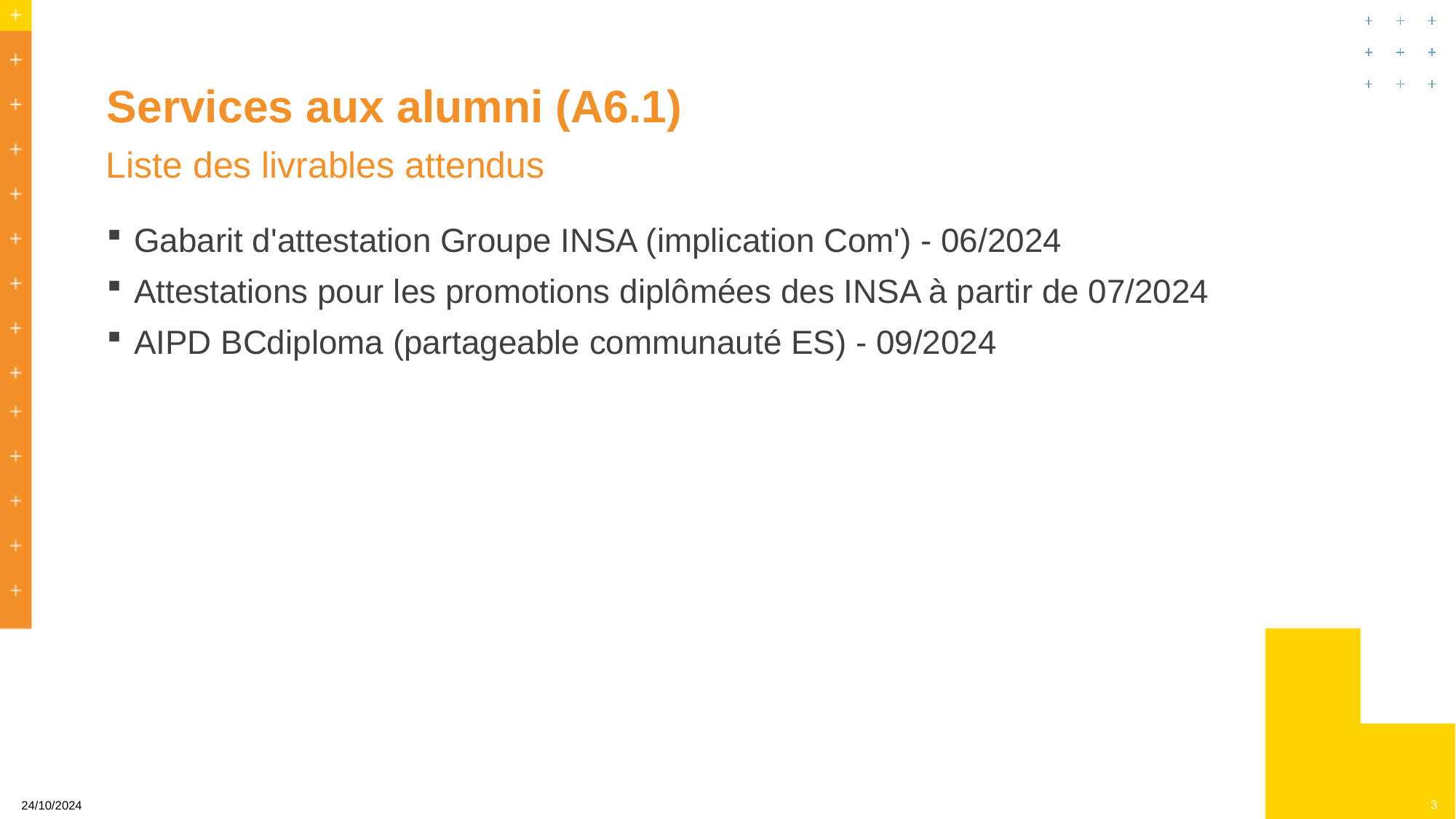

# Services aux alumni (A6.1)

Liste des livrables attendus

Gabarit d'attestation Groupe INSA (implication Com') - 06/2024
Attestations pour les promotions diplômées des INSA à partir de 07/2024
AIPD BCdiploma (partageable communauté ES) - 09/2024

3
24/10/2024